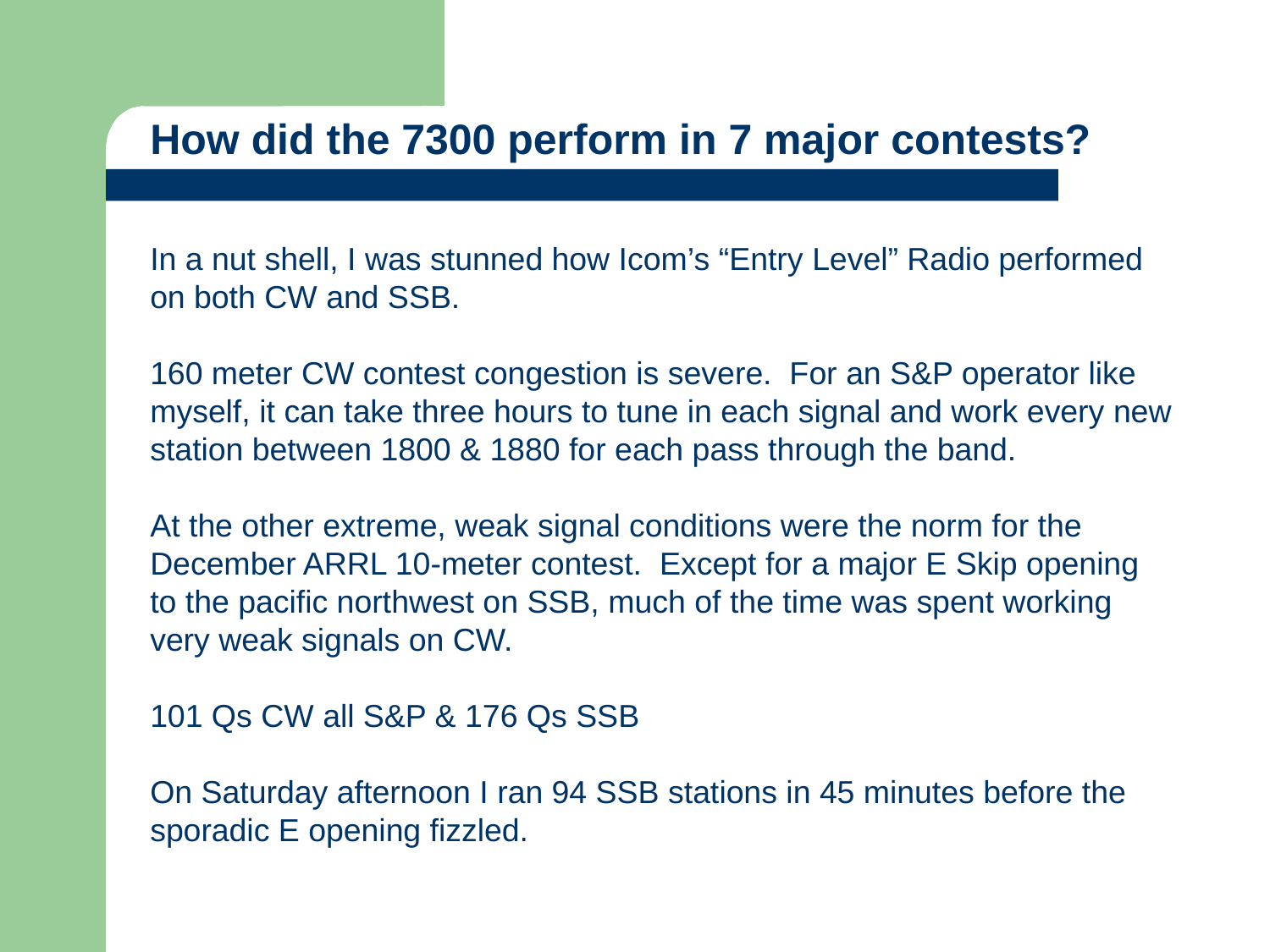

How did the 7300 perform in 7 major contests?
In a nut shell, I was stunned how Icom’s “Entry Level” Radio performed on both CW and SSB.

160 meter CW contest congestion is severe.  For an S&P operator like myself, it can take three hours to tune in each signal and work every new station between 1800 & 1880 for each pass through the band.

At the other extreme, weak signal conditions were the norm for the December ARRL 10-meter contest.  Except for a major E Skip opening to the pacific northwest on SSB, much of the time was spent working very weak signals on CW.

101 Qs CW all S&P & 176 Qs SSB

On Saturday afternoon I ran 94 SSB stations in 45 minutes before the sporadic E opening fizzled.